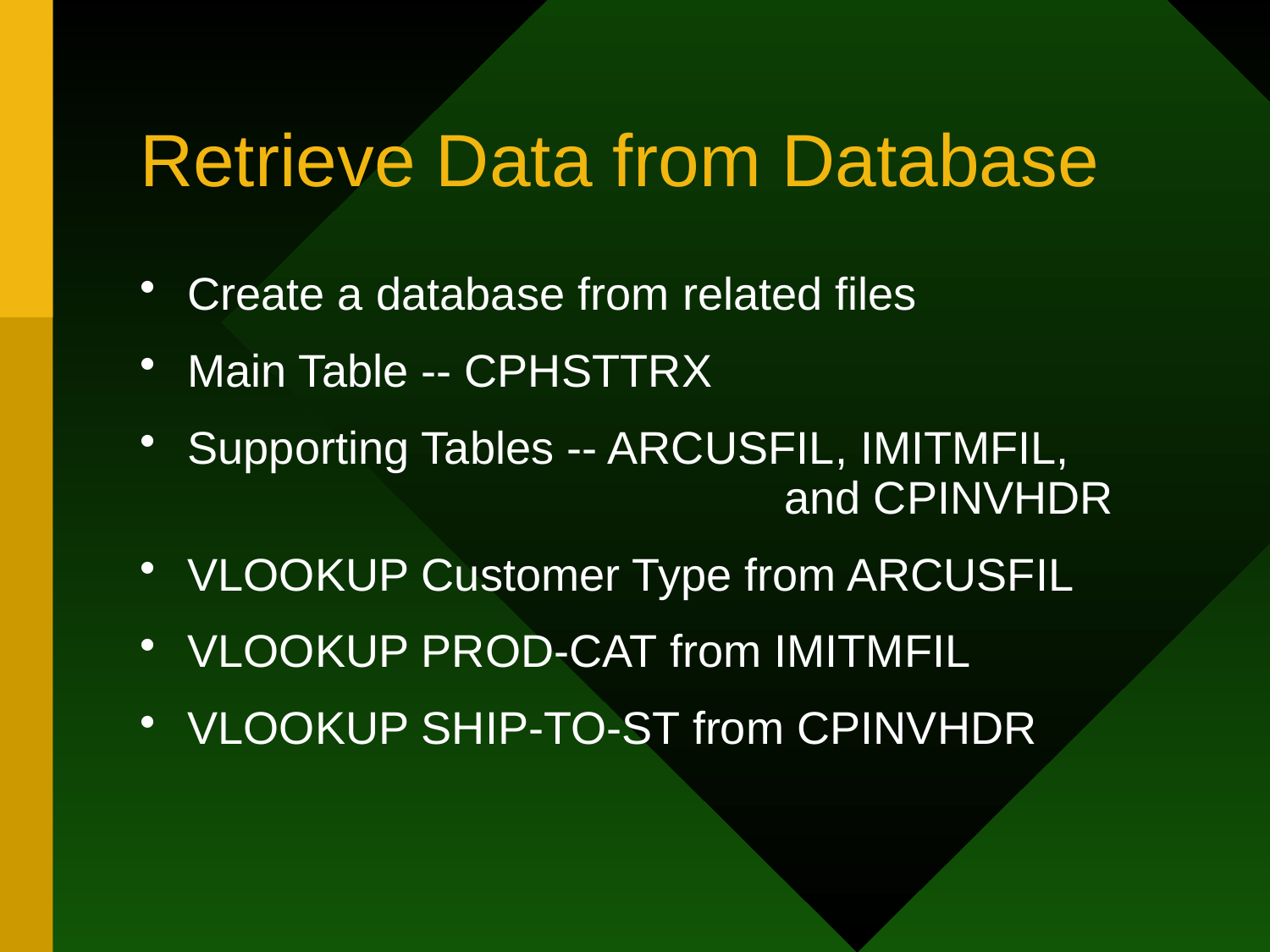

# Retrieve Data from Database
Create a database from related files
Main Table -- CPHSTTRX
Supporting Tables -- ARCUSFIL, IMITMFIL,    				       and CPINVHDR
VLOOKUP Customer Type from ARCUSFIL
VLOOKUP PROD-CAT from IMITMFIL
VLOOKUP SHIP-TO-ST from CPINVHDR